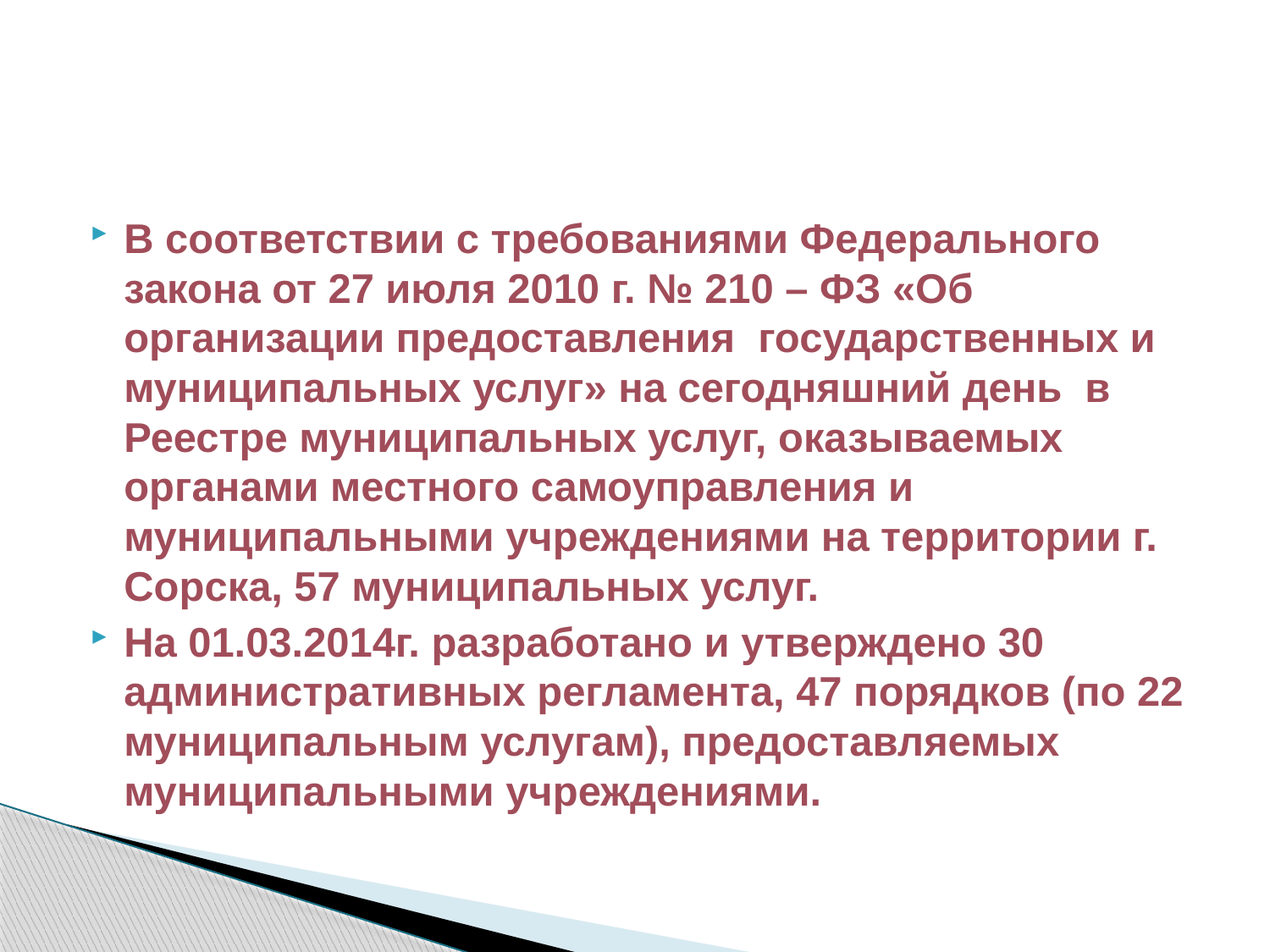

#
В соответствии с требованиями Федерального закона от 27 июля 2010 г. № 210 – ФЗ «Об организации предоставления  государственных и муниципальных услуг» на сегодняшний день  в Реестре муниципальных услуг, оказываемых органами местного самоуправления и муниципальными учреждениями на территории г. Сорска, 57 муниципальных услуг.
На 01.03.2014г. разработано и утверждено 30 административных регламента, 47 порядков (по 22 муниципальным услугам), предоставляемых муниципальными учреждениями.